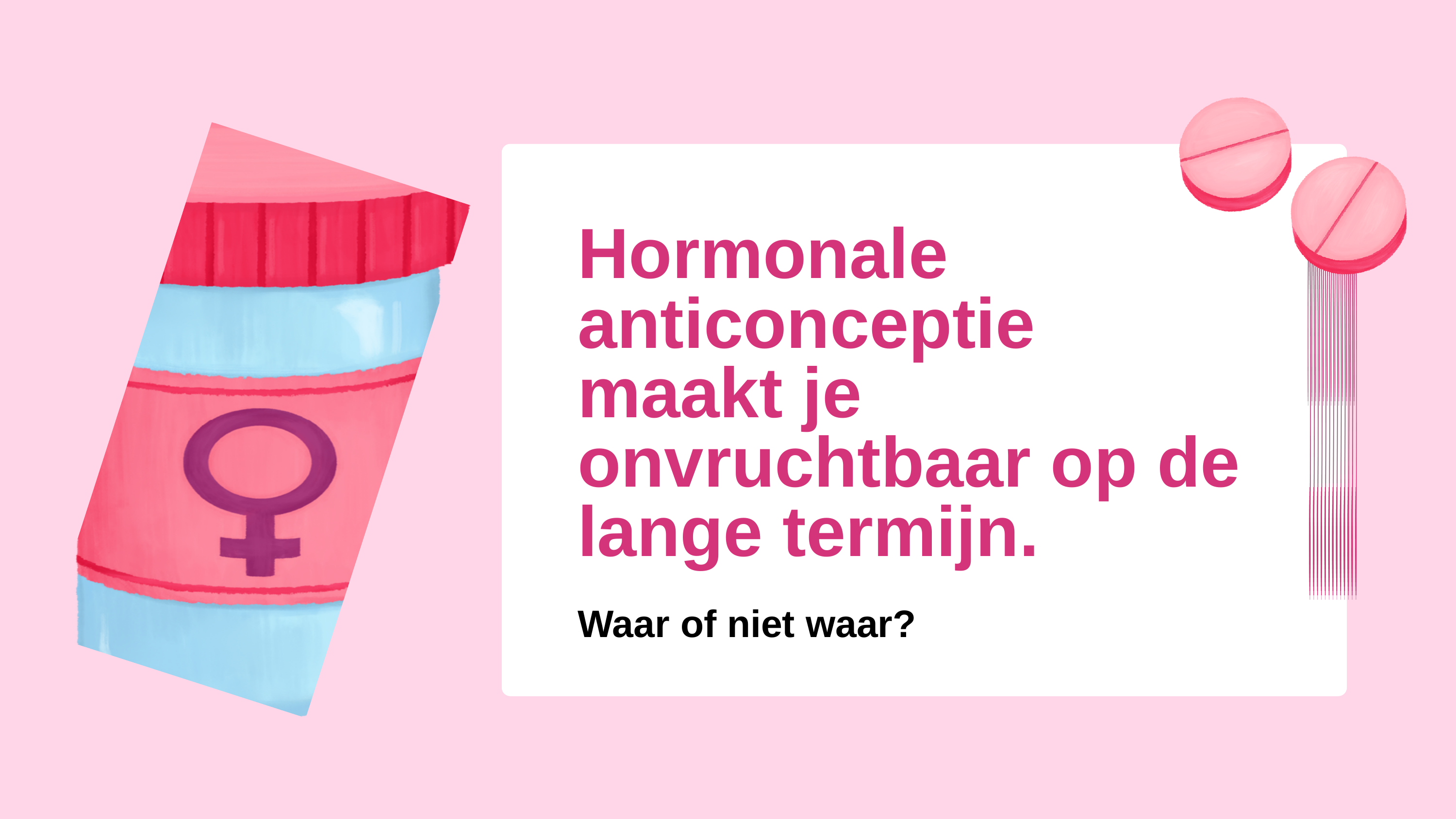

Hormonale anticonceptie maakt je onvruchtbaar op de lange termijn.

Waar of niet waar?